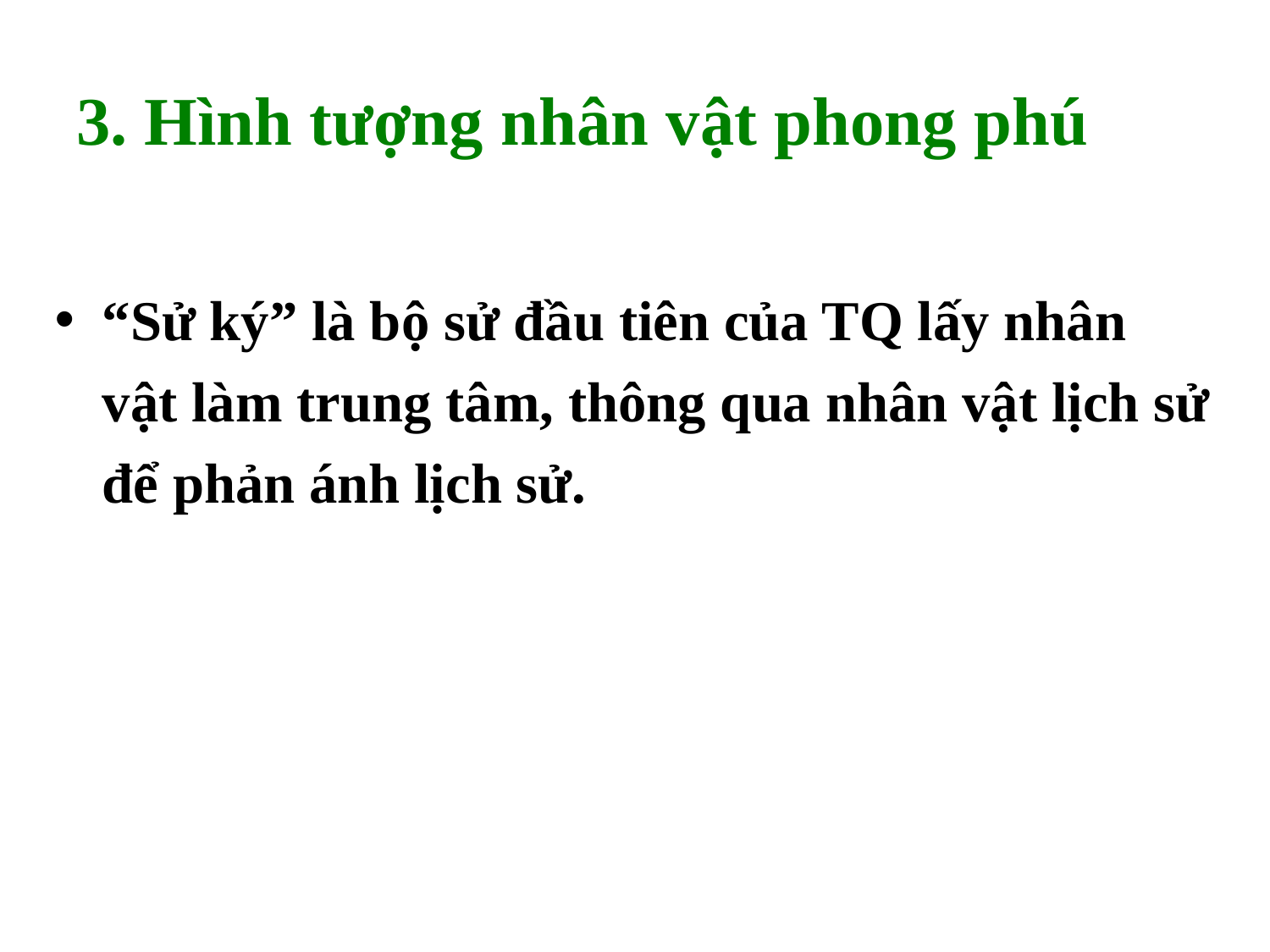

# 3. Hình tượng nhân vật phong phú
“Sử ký” là bộ sử đầu tiên của TQ lấy nhân vật làm trung tâm, thông qua nhân vật lịch sử để phản ánh lịch sử.